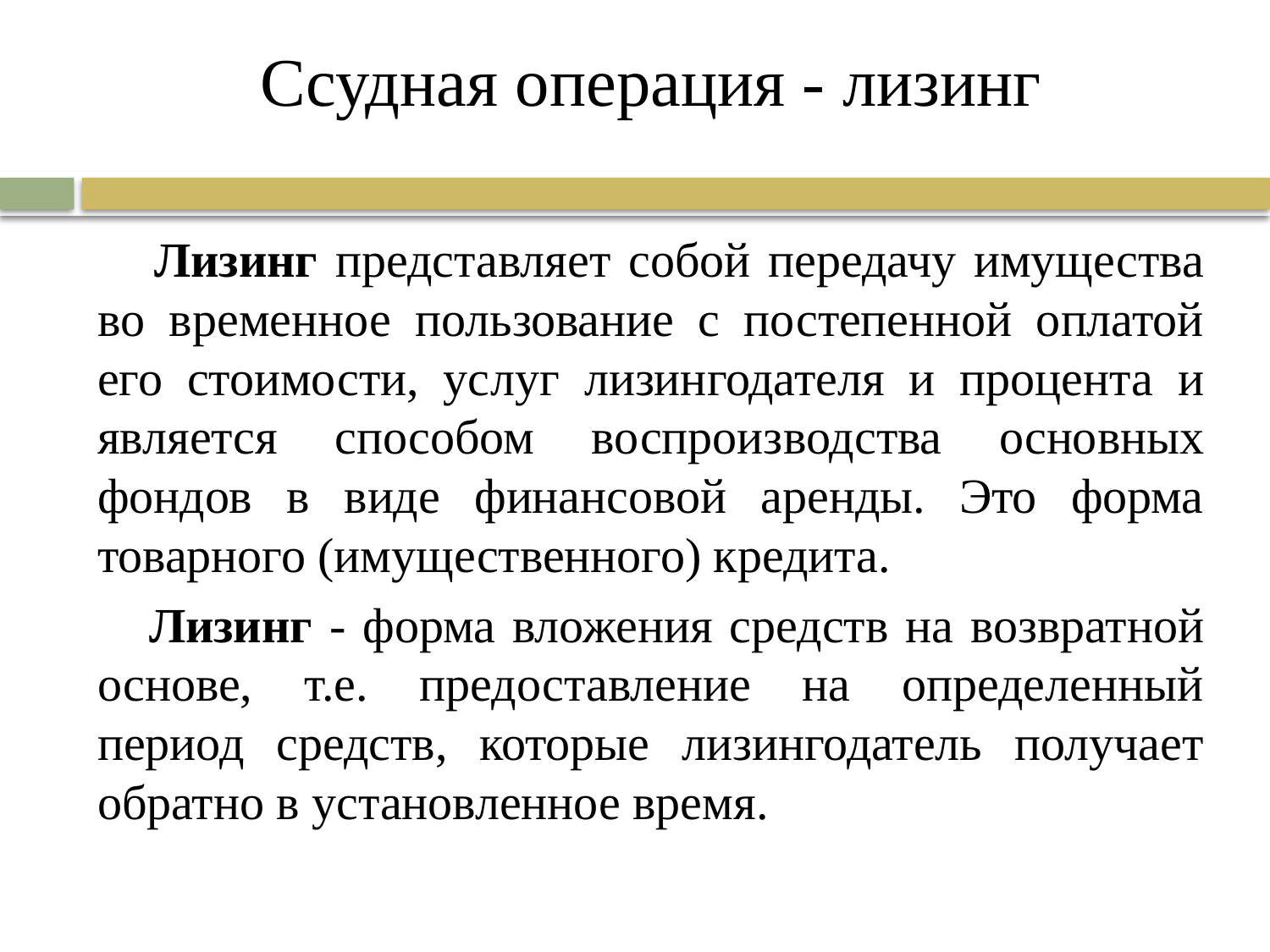

# Ссудная операция - лизинг
   Лизинг представляет собой передачу имущества во вре­менное пользование с постепенной оплатой его стоимости, ус­луг лизингодателя и процента и является способом воспроиз­водства основных фондов в виде финансовой аренды. Это форма товарного (имущественного) кредита.
   Лизинг - форма вложения средств на возвратной основе, т.е. предоставление на определенный период средств, которые лизингодатель получает обратно в установленное время.